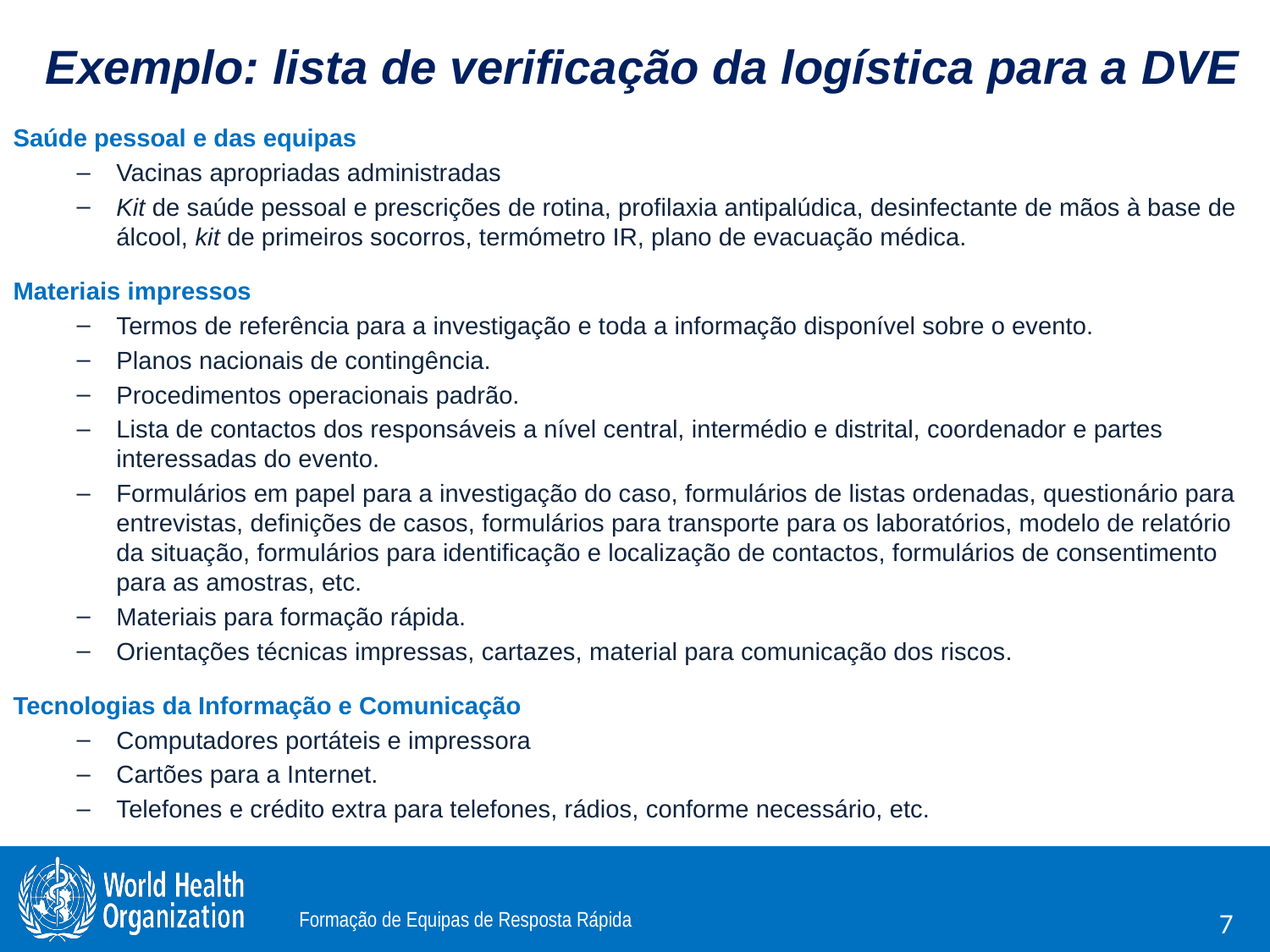

# Exemplo: lista de verificação da logística para a DVE
Saúde pessoal e das equipas
Vacinas apropriadas administradas
Kit de saúde pessoal e prescrições de rotina, profilaxia antipalúdica, desinfectante de mãos à base de álcool, kit de primeiros socorros, termómetro IR, plano de evacuação médica.

Materiais impressos
Termos de referência para a investigação e toda a informação disponível sobre o evento.
Planos nacionais de contingência.
Procedimentos operacionais padrão.
Lista de contactos dos responsáveis a nível central, intermédio e distrital, coordenador e partes interessadas do evento.
Formulários em papel para a investigação do caso, formulários de listas ordenadas, questionário para entrevistas, definições de casos, formulários para transporte para os laboratórios, modelo de relatório da situação, formulários para identificação e localização de contactos, formulários de consentimento para as amostras, etc.
Materiais para formação rápida.
Orientações técnicas impressas, cartazes, material para comunicação dos riscos.

Tecnologias da Informação e Comunicação
Computadores portáteis e impressora
Cartões para a Internet.
Telefones e crédito extra para telefones, rádios, conforme necessário, etc.